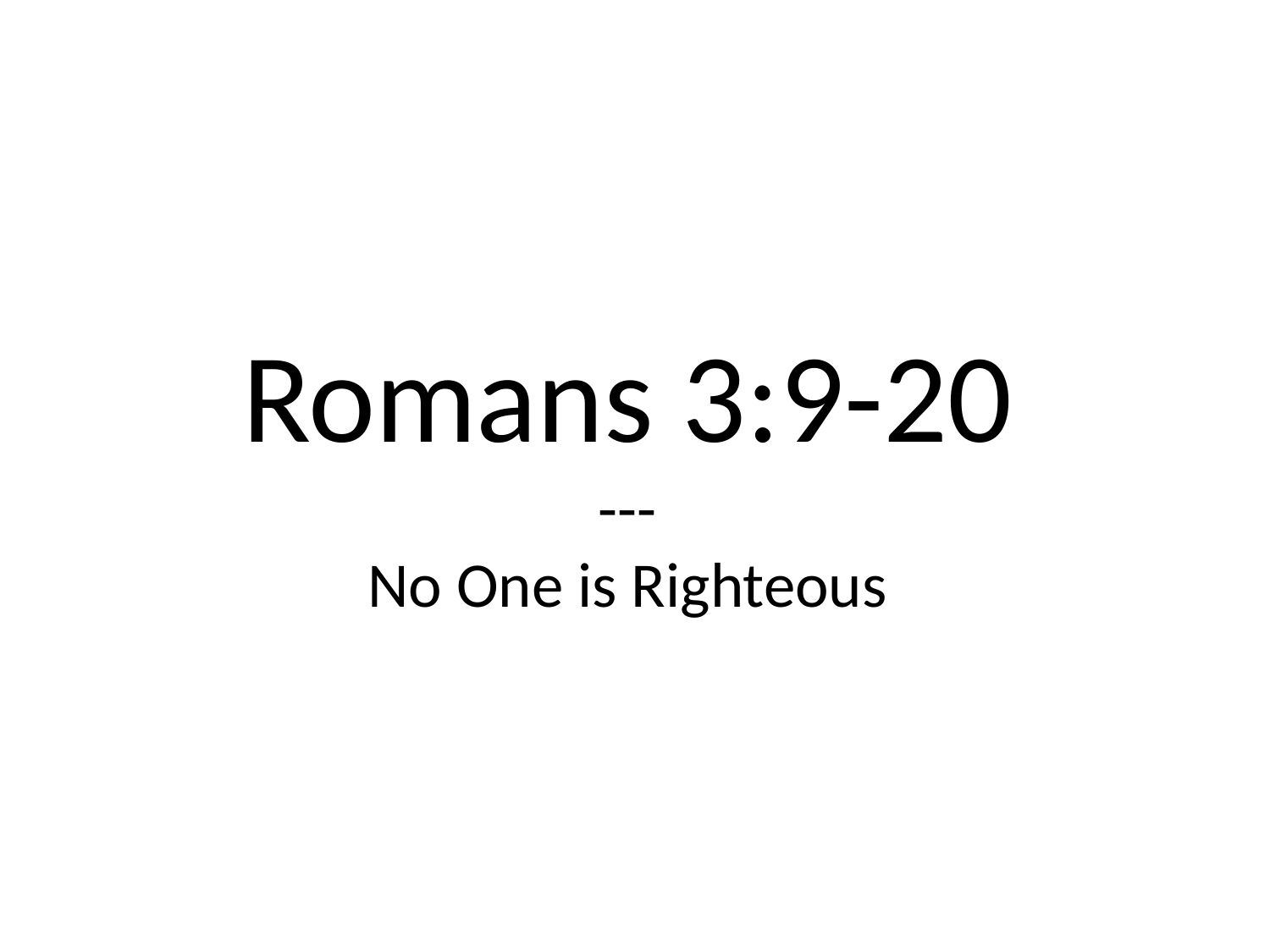

# Romans 3:9-20 --- No One is Righteous